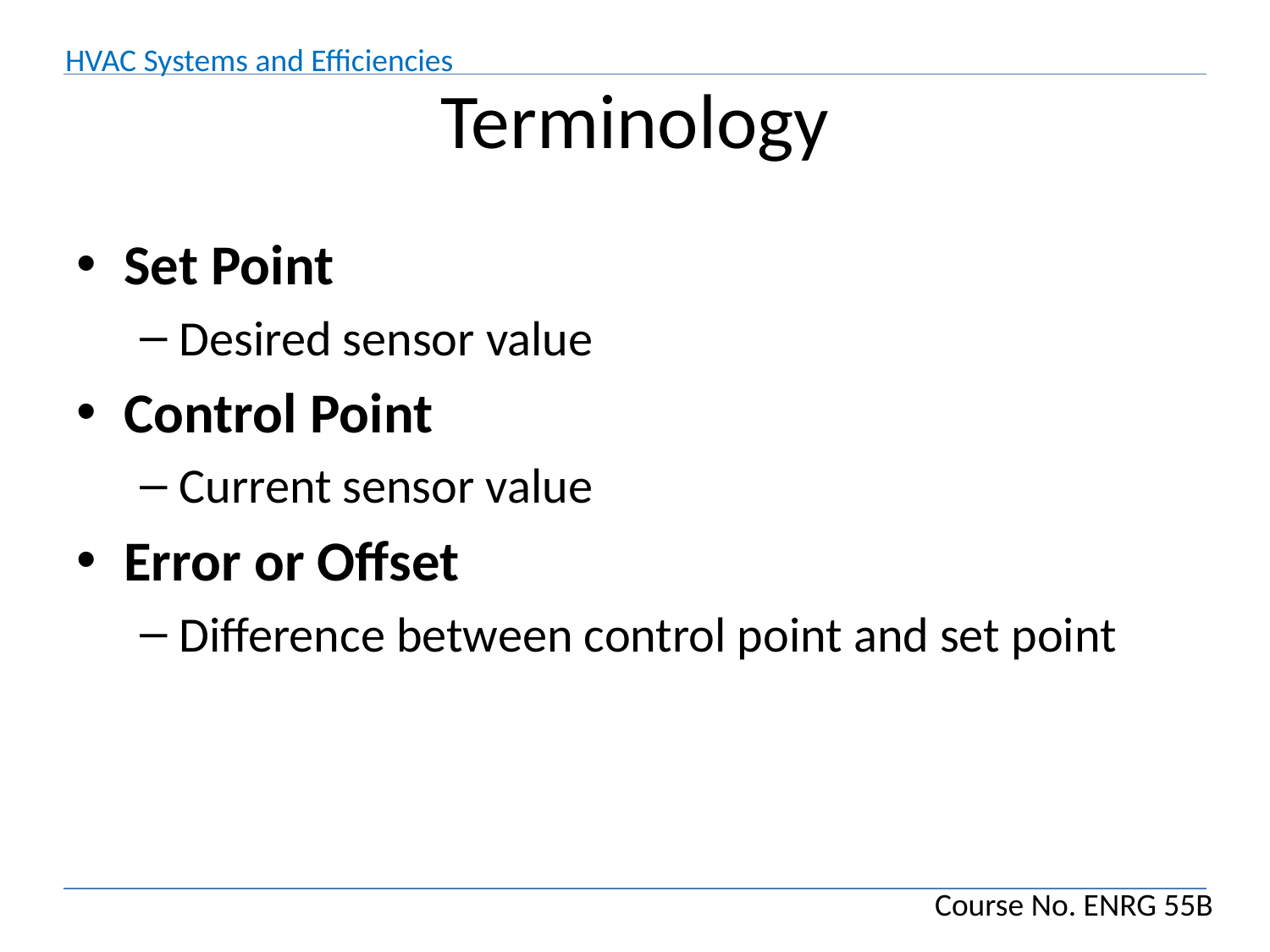

# Terminology
Set Point
Desired sensor value
Control Point
Current sensor value
Error or Offset
Difference between control point and set point